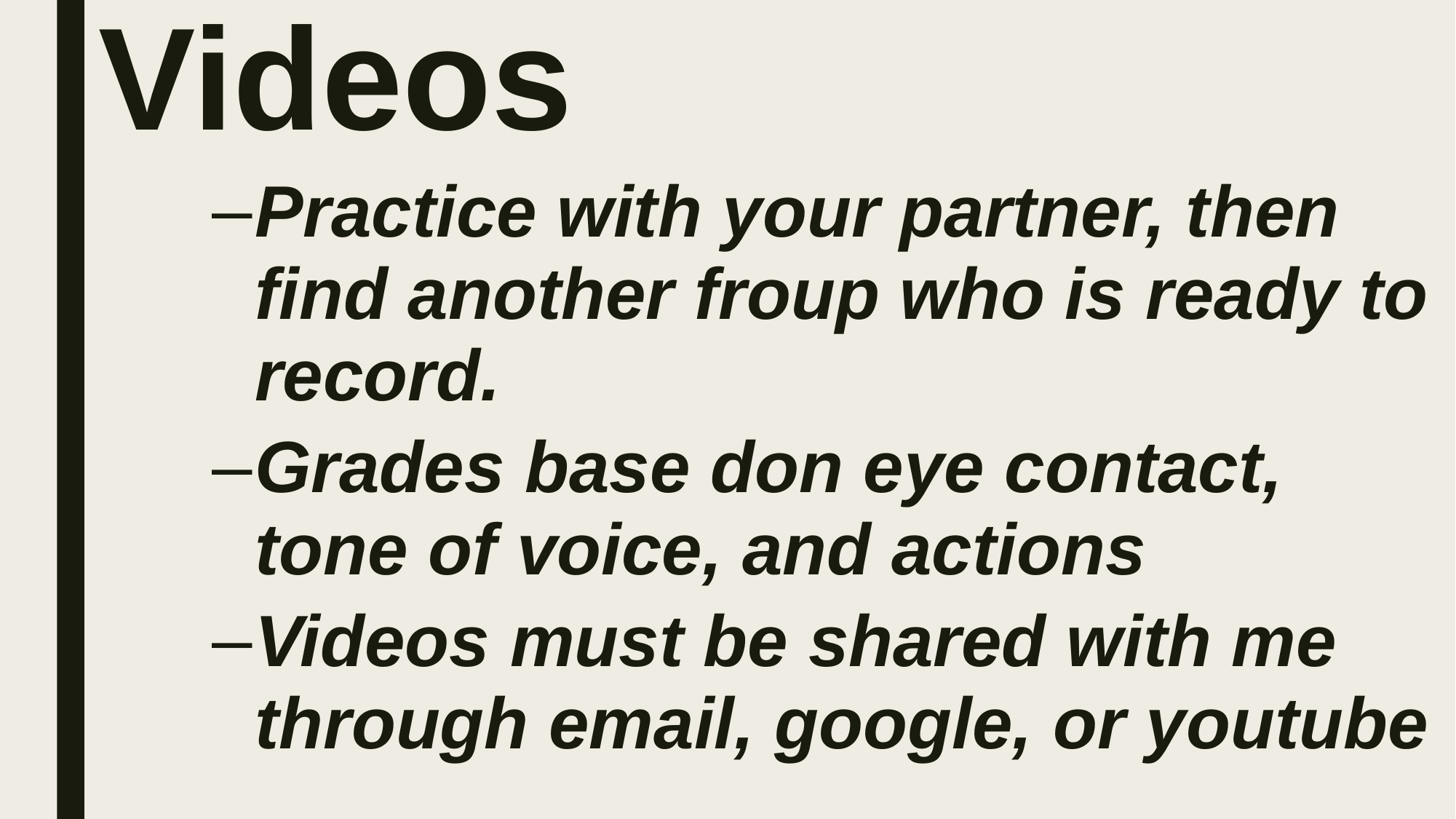

# Videos
Practice with your partner, then find another froup who is ready to record.
Grades base don eye contact, tone of voice, and actions
Videos must be shared with me through email, google, or youtube